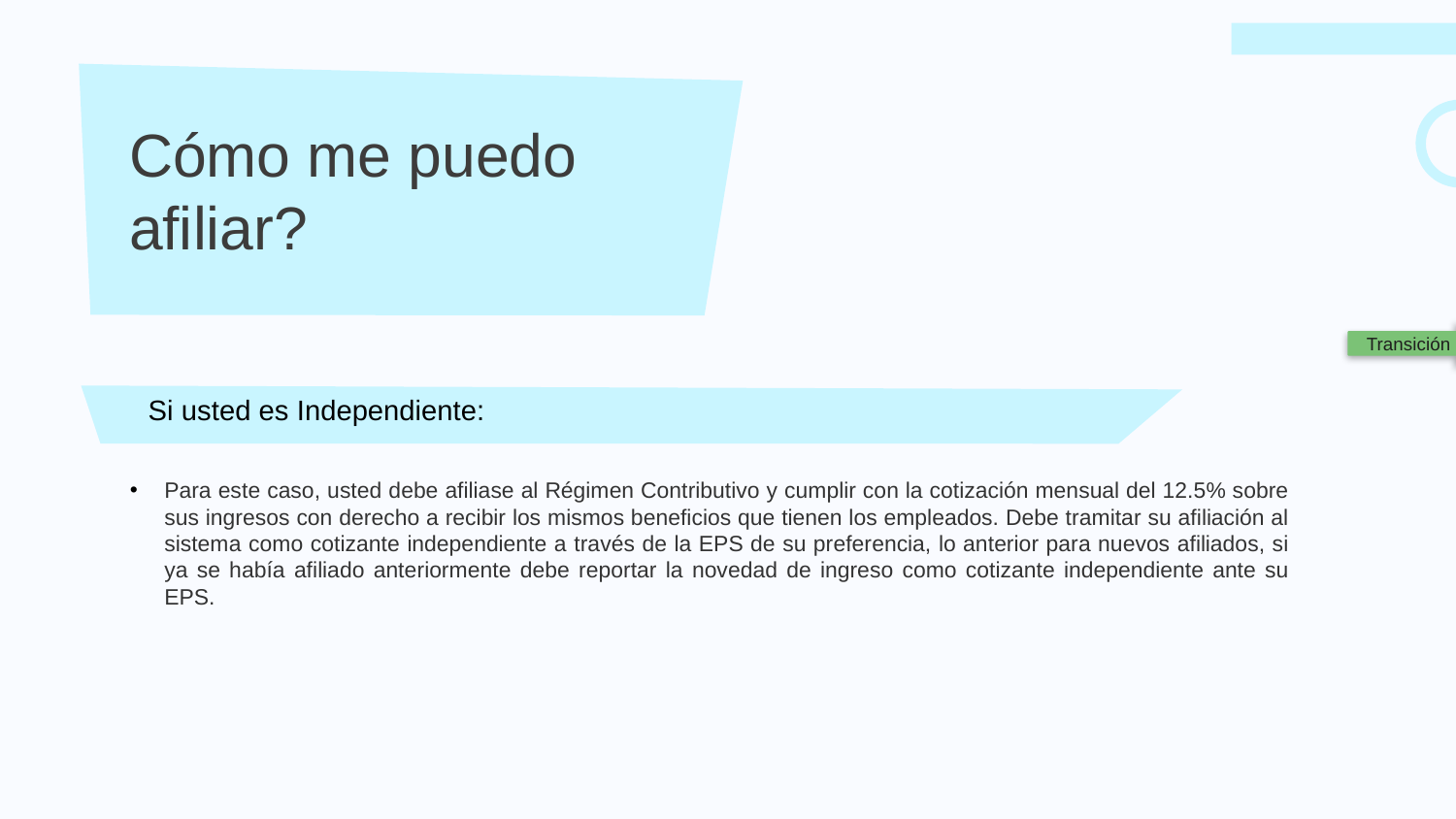

# Cómo me puedo afiliar?
Transición

Si usted es Independiente:

Para este caso, usted debe afiliase al Régimen Contributivo y cumplir con la cotización mensual del 12.5% sobre sus ingresos con derecho a recibir los mismos beneficios que tienen los empleados. Debe tramitar su afiliación al sistema como cotizante independiente a través de la EPS de su preferencia, lo anterior para nuevos afiliados, si ya se había afiliado anteriormente debe reportar la novedad de ingreso como cotizante independiente ante su EPS.